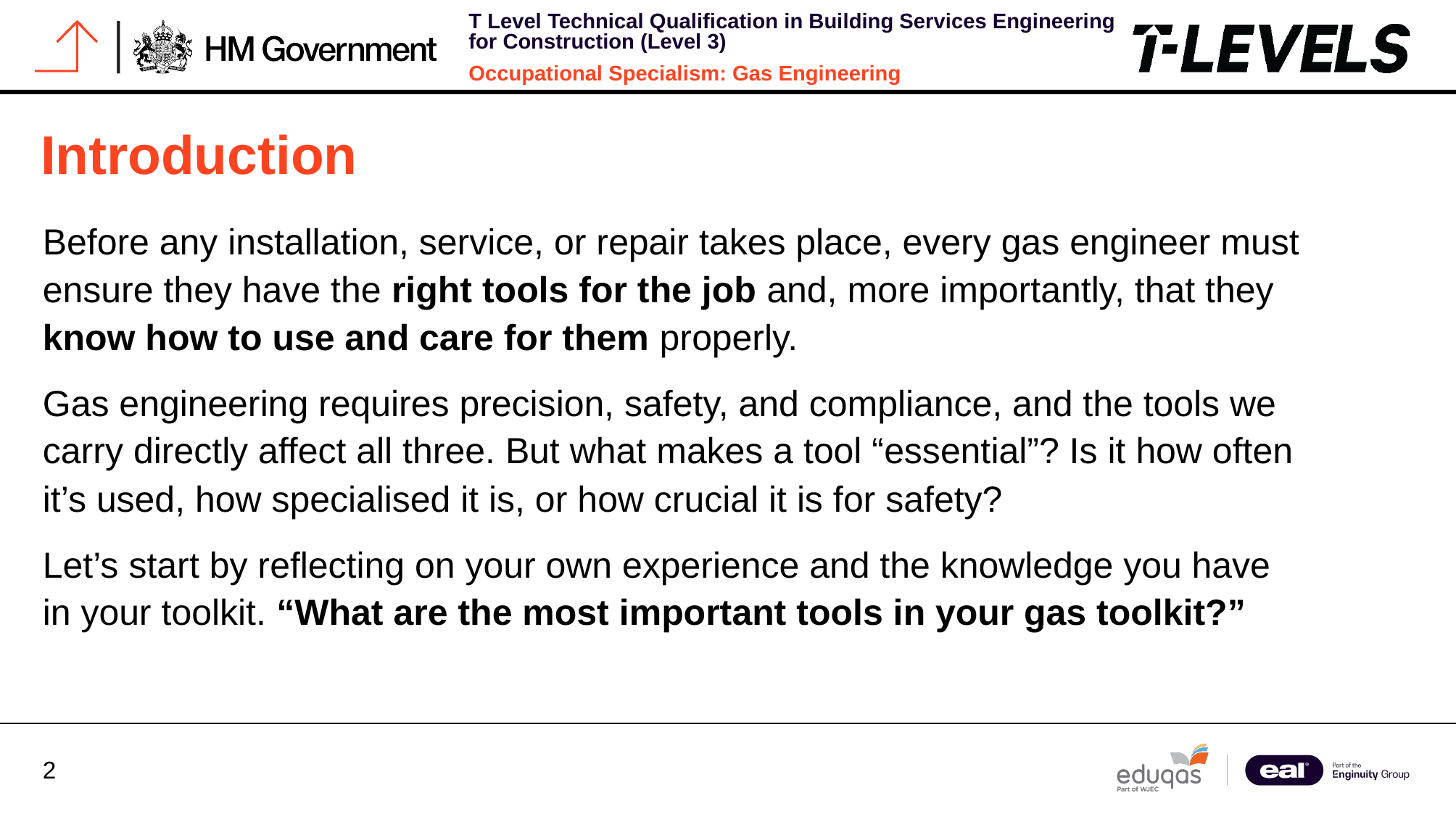

# Introduction
Before any installation, service, or repair takes place, every gas engineer must ensure they have the right tools for the job and, more importantly, that they know how to use and care for them properly.
Gas engineering requires precision, safety, and compliance, and the tools we carry directly affect all three. But what makes a tool “essential”? Is it how often it’s used, how specialised it is, or how crucial it is for safety?
Let’s start by reflecting on your own experience and the knowledge you have in your toolkit. “What are the most important tools in your gas toolkit?”